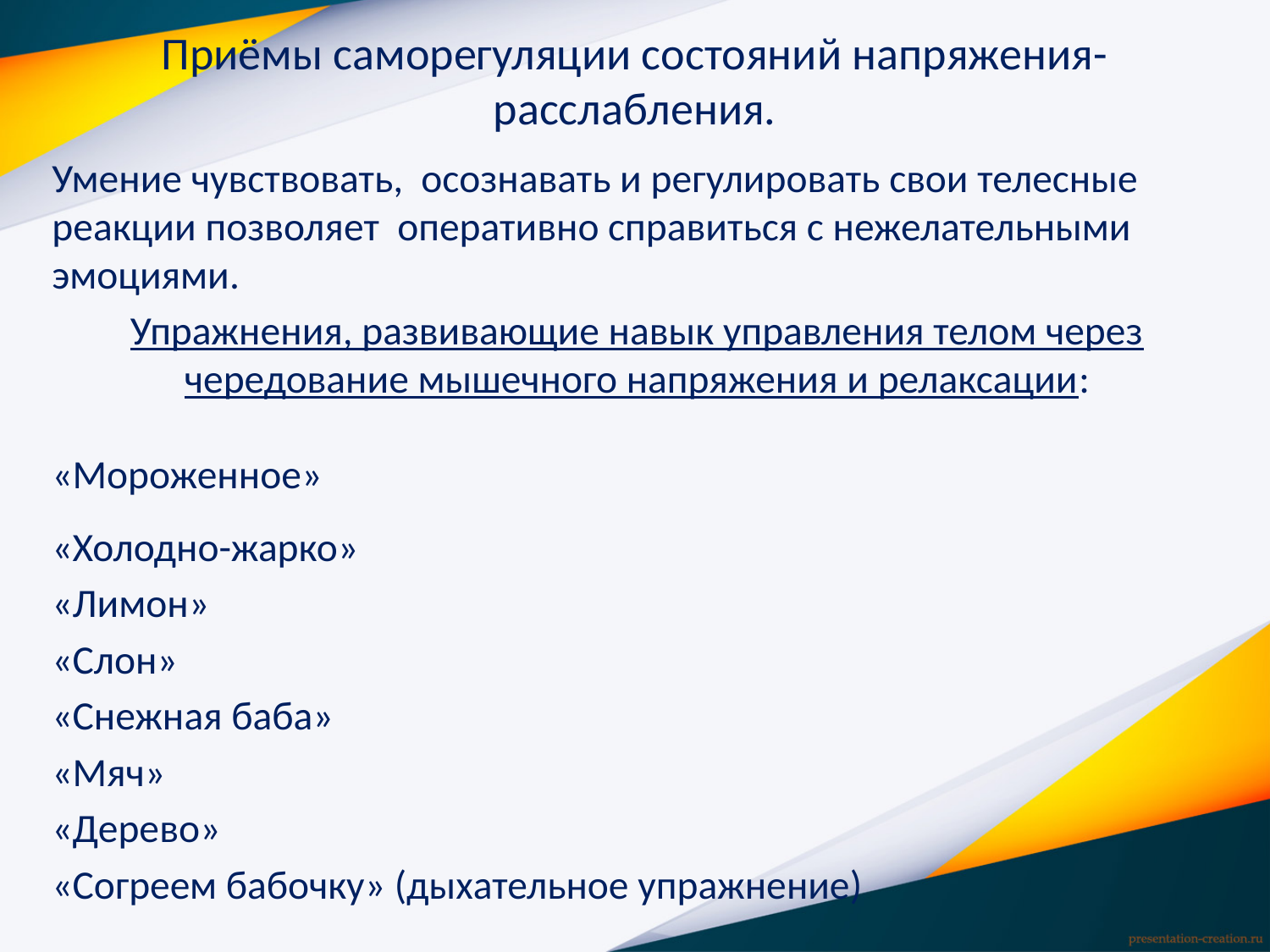

# Приёмы саморегуляции состояний напряжения-расслабления.
Умение чувствовать,  осознавать и регулировать свои телесные реакции позволяет  оперативно справиться с нежелательными эмоциями.
Упражнения, развивающие навык управления телом через чередование мышечного напряжения и релаксации:

«Мороженное»
«Холодно-жарко»
«Лимон»
«Слон»
«Снежная баба»
«Мяч»
«Дерево»
«Согреем бабочку» (дыхательное упражнение)